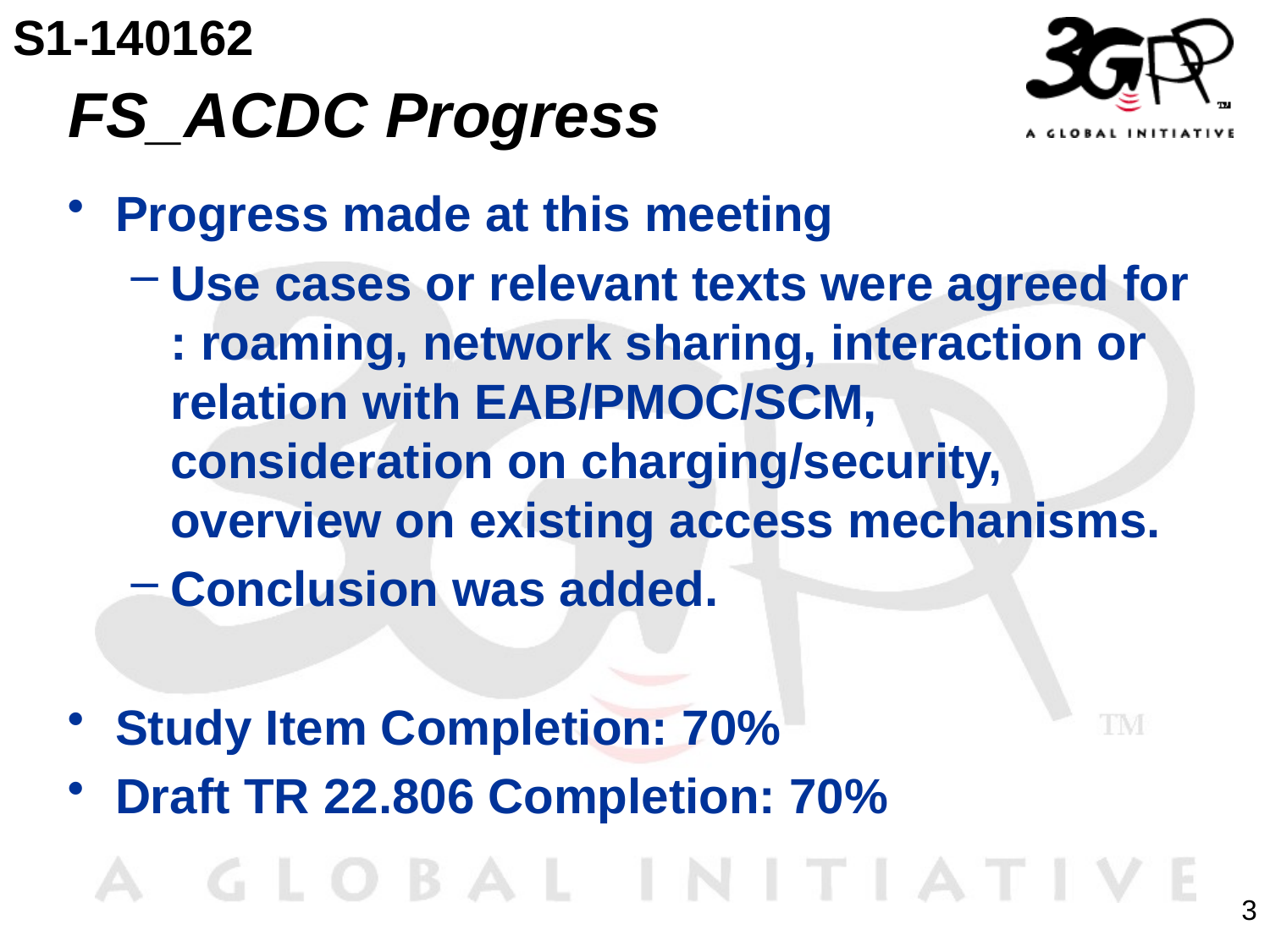

S1-140162
# FS_ACDC Progress
Progress made at this meeting
Use cases or relevant texts were agreed for : roaming, network sharing, interaction or relation with EAB/PMOC/SCM, consideration on charging/security, overview on existing access mechanisms.
Conclusion was added.

Study Item Completion: 70%
Draft TR 22.806 Completion: 70%
3